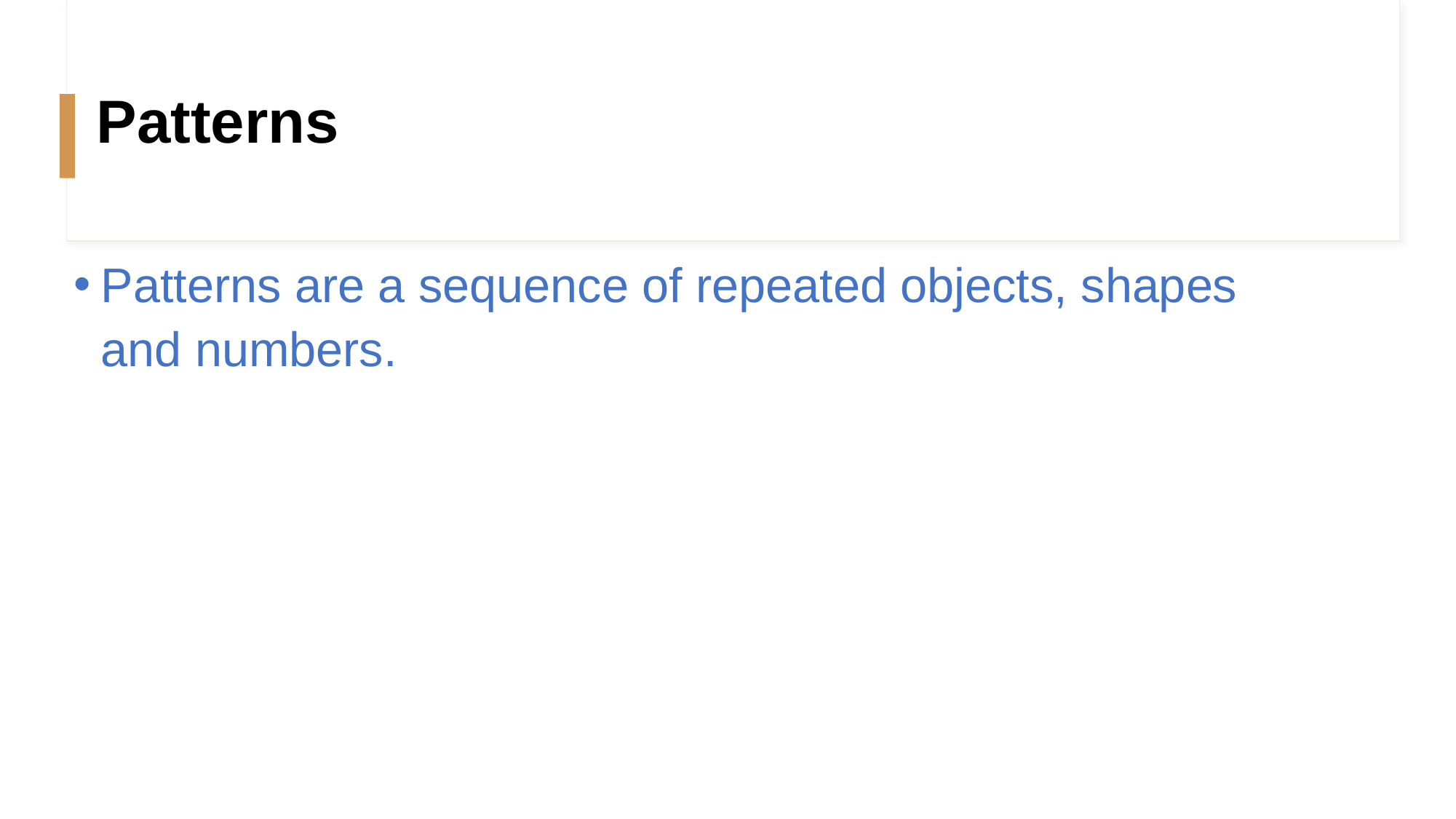

# Patterns
Patterns are a sequence of repeated objects, shapes and numbers.